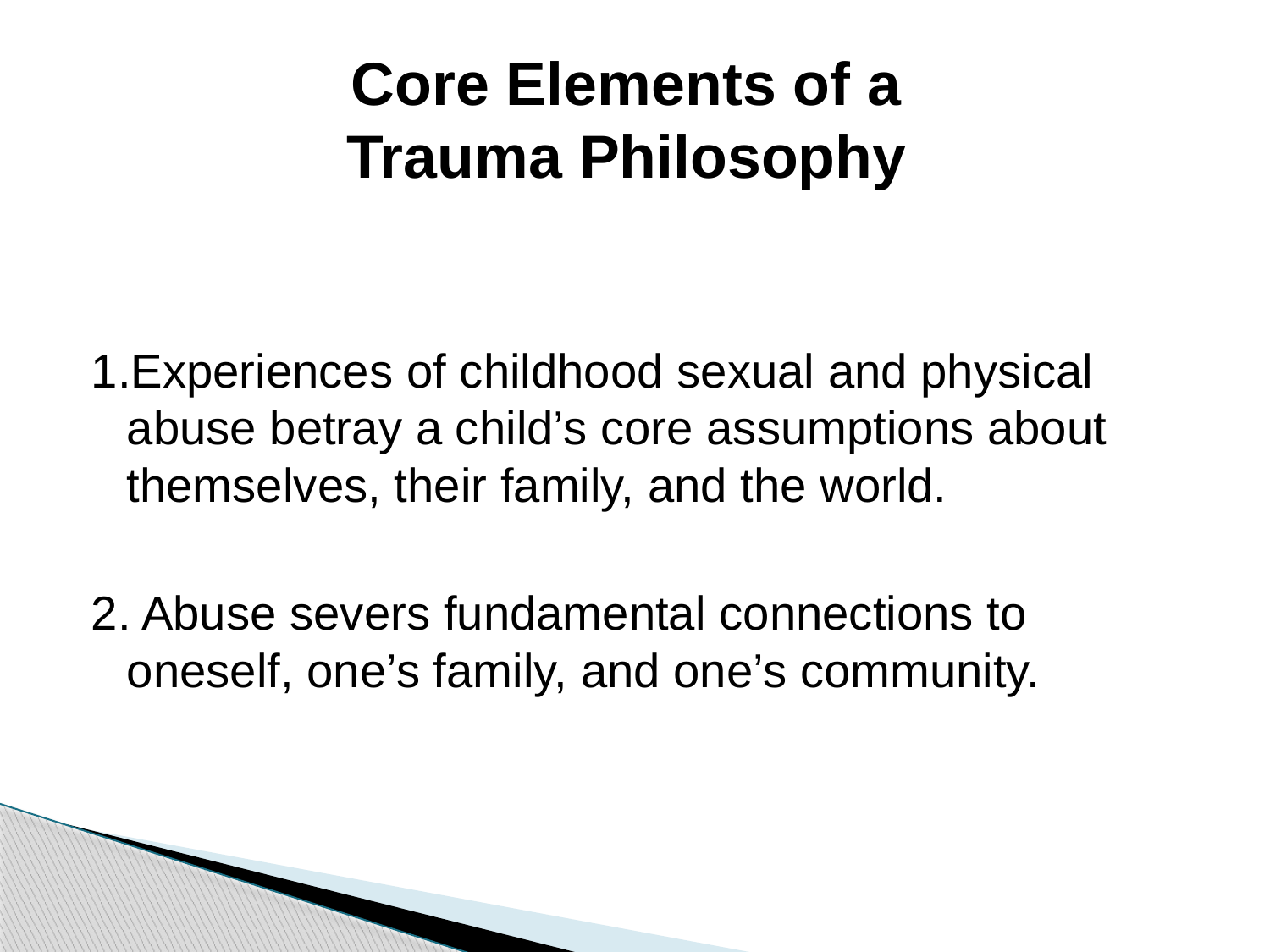

# Core Elements of a Trauma Philosophy

1.Experiences of childhood sexual and physical abuse betray a child’s core assumptions about themselves, their family, and the world.

2. Abuse severs fundamental connections to oneself, one’s family, and one’s community.